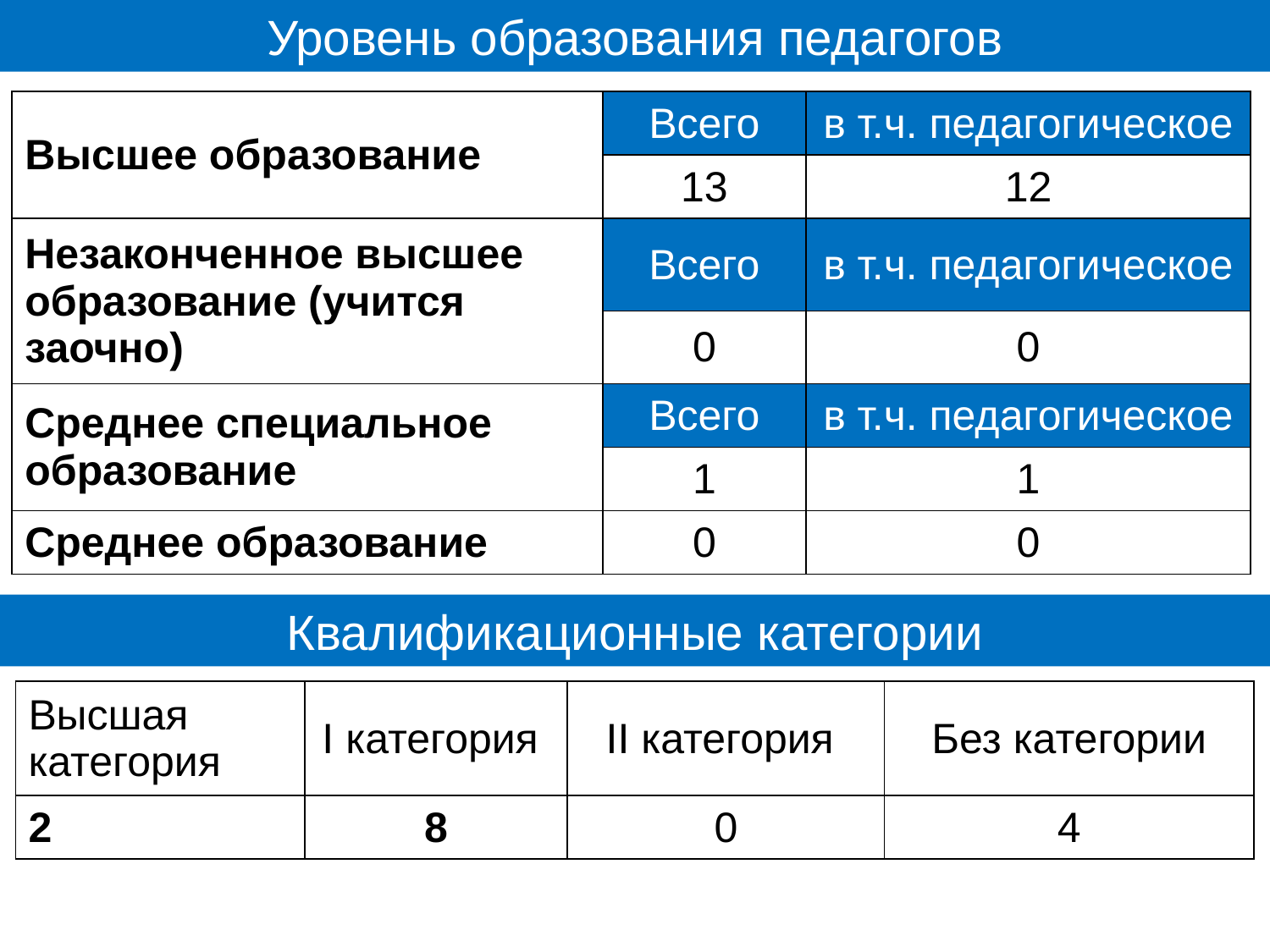

Уровень образования педагогов
| Высшее образование | Всего | в т.ч. педагогическое |
| --- | --- | --- |
|  | 13 | 12 |
| Незаконченное высшее образование (учится заочно) | Всего | в т.ч. педагогическое |
|  | 0 | 0 |
| Среднее специальное образование | Всего | в т.ч. педагогическое |
|  | 1 | 1 |
| Среднее образование | 0 | 0 |
Квалификационные категории
| Высшая категория | I категория | II категория | Без категории |
| --- | --- | --- | --- |
| 2 | 8 | 0 | 4 |